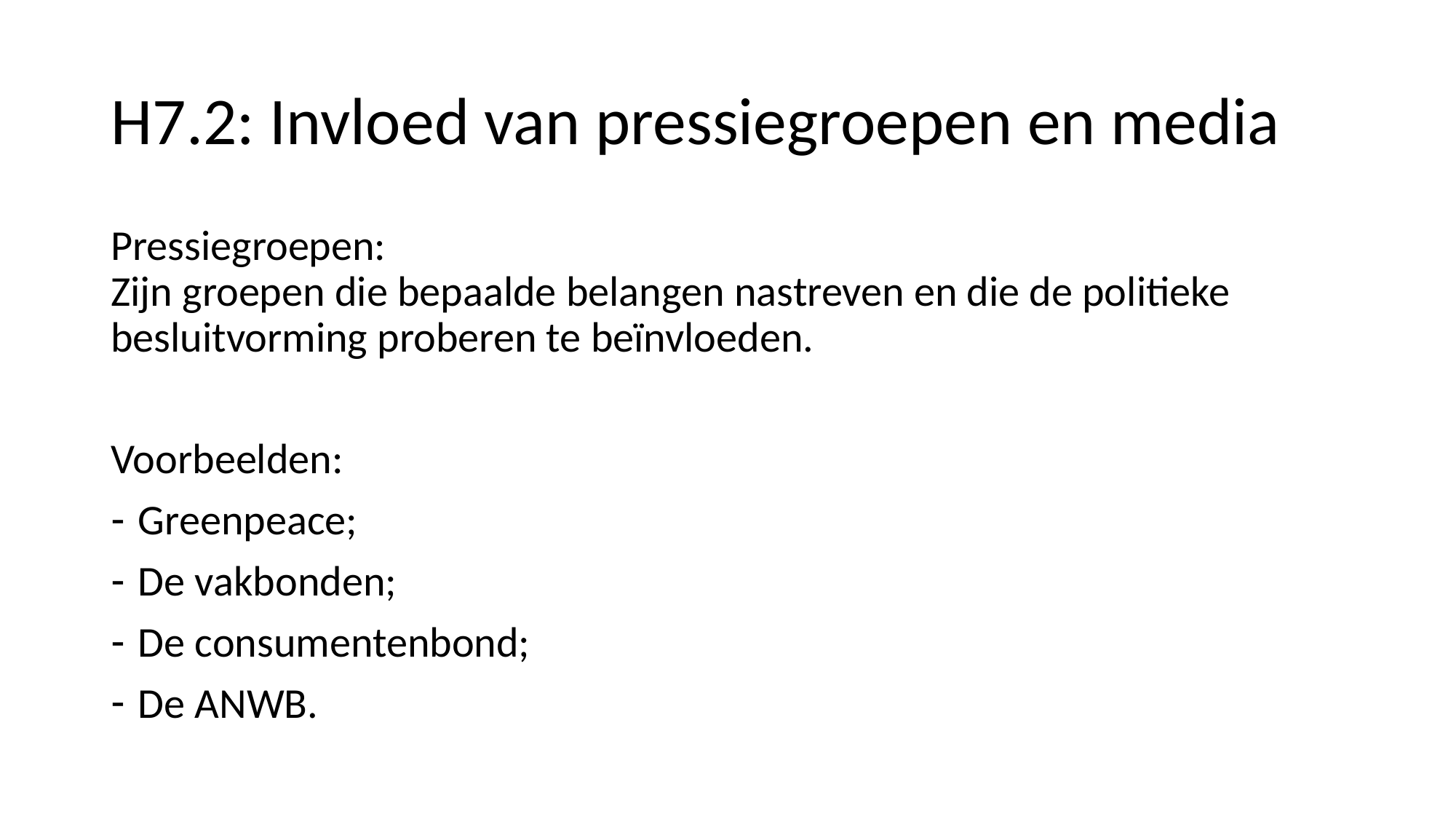

# H7.2: Invloed van pressiegroepen en media
Pressiegroepen:
Zijn groepen die bepaalde belangen nastreven en die de politieke besluitvorming proberen te beïnvloeden.

Voorbeelden:
Greenpeace;
De vakbonden;
De consumentenbond;
De ANWB.